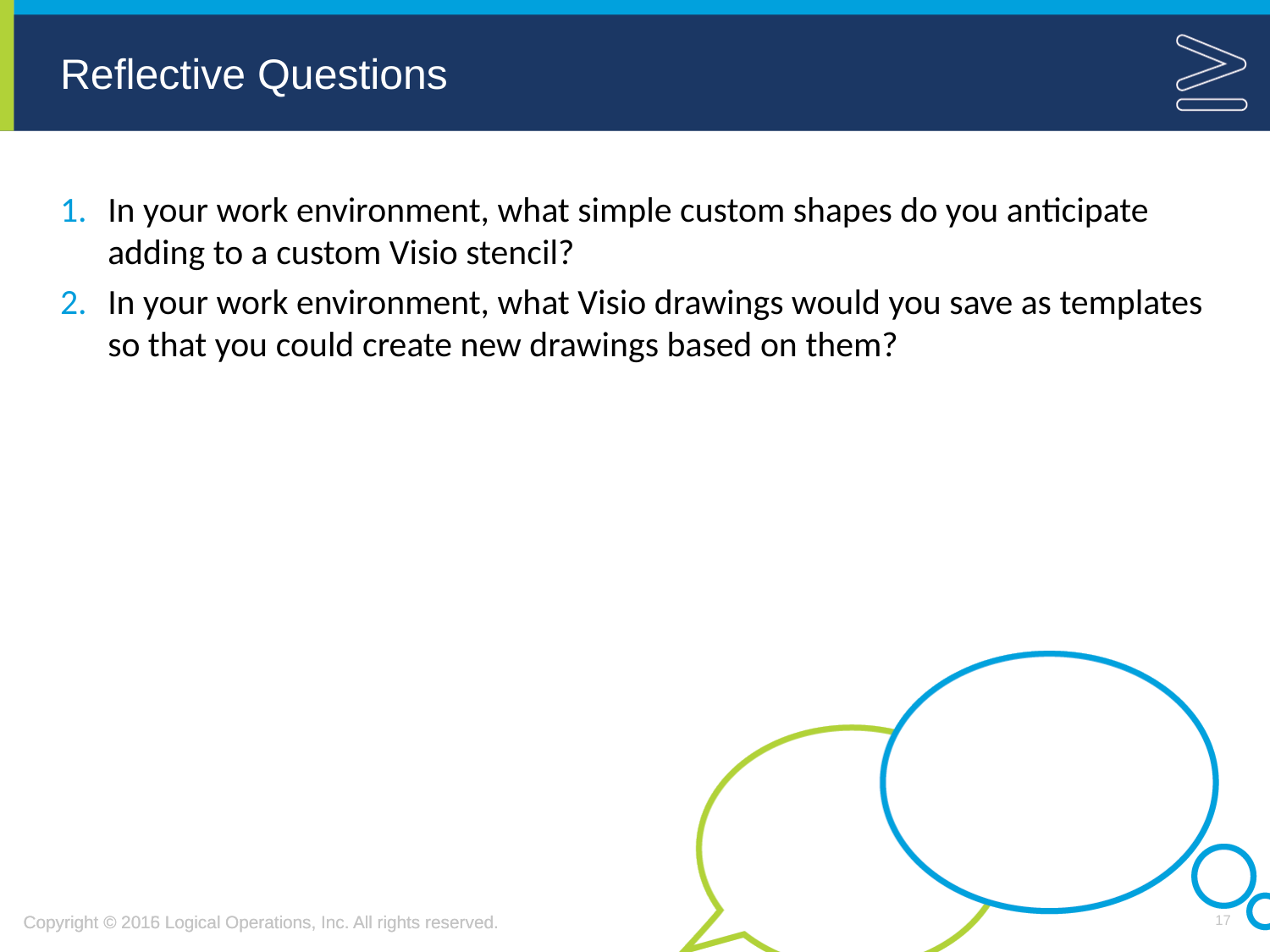

# Reflective Questions
In your work environment, what simple custom shapes do you anticipate adding to a custom Visio stencil?
In your work environment, what Visio drawings would you save as templates so that you could create new drawings based on them?
17